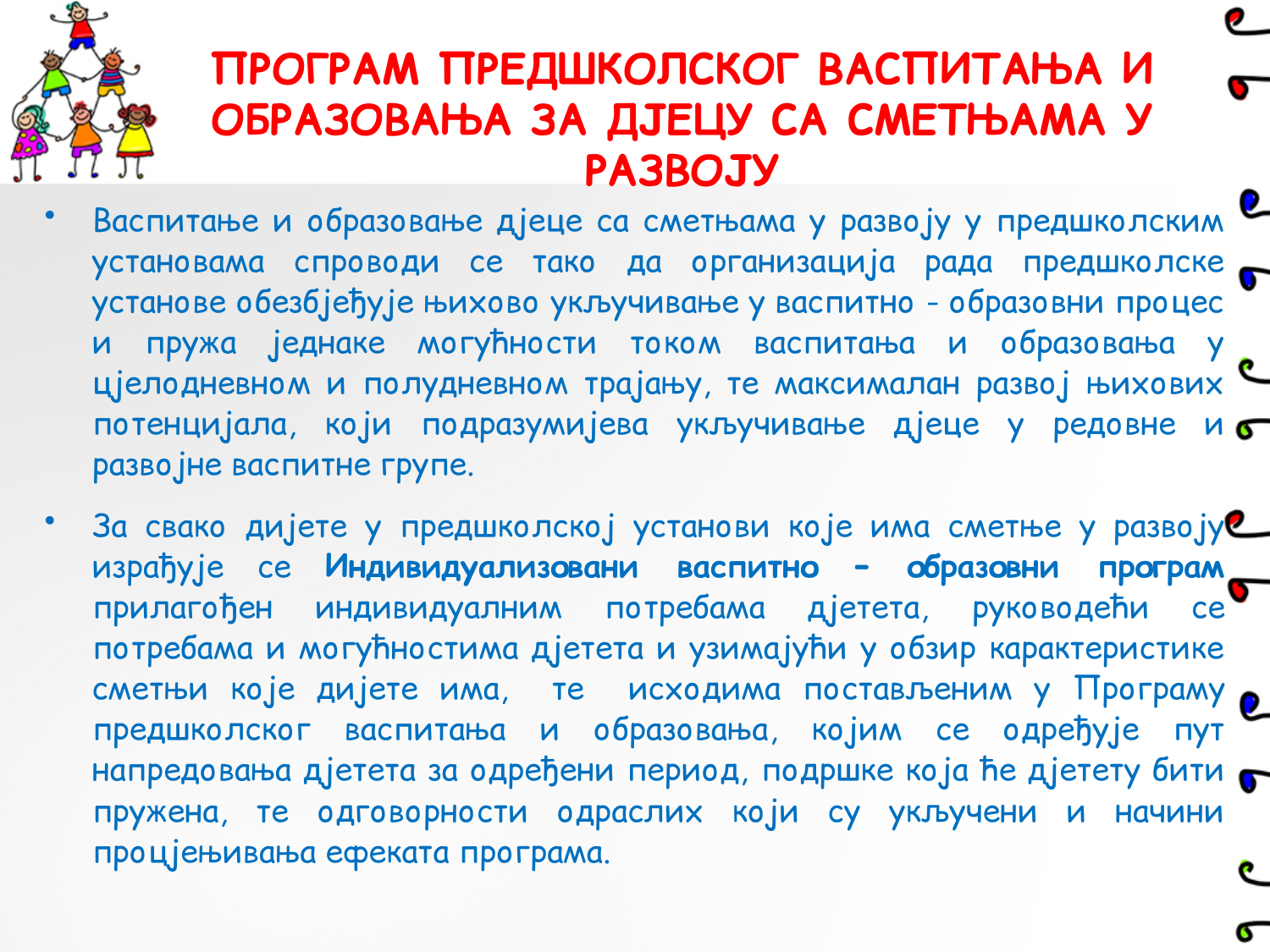

# ПРОГРАМ ПРЕДШКОЛСКОГ ВАСПИТАЊА И ОБРАЗОВАЊА ЗА ДЈЕЦУ СА СМЕТЊАМА У РАЗВОЈУ
Васпитање и образовање дјеце са сметњама у развоју у предшколским установама спроводи се тако да организација рада предшколске установе обезбјеђује њихово укључивање у васпитно - образовни процес и пружа једнаке могућности током васпитања и образовања у цјелодневном и полудневном трајању, те максималан развој њихових потенцијала, који подразумијева укључивање дјеце у редовне и развојне васпитне групе.
За свако дијете у предшколској установи које има сметње у развоју израђује се Индивидуализовани васпитно – образовни програм прилагођен индивидуалним потребама дјетета, руководећи се потребама и могућностима дјетета и узимајући у обзир карактеристике сметњи које дијете има,  те  исходима постављеним у Програму предшколског васпитања и образовања, којим се одређује пут напредовања дјетета за одређени период, подршке која ће дјетету бити пружена, те одговорности одраслих који су укључени и начини процјењивања ефеката програма.